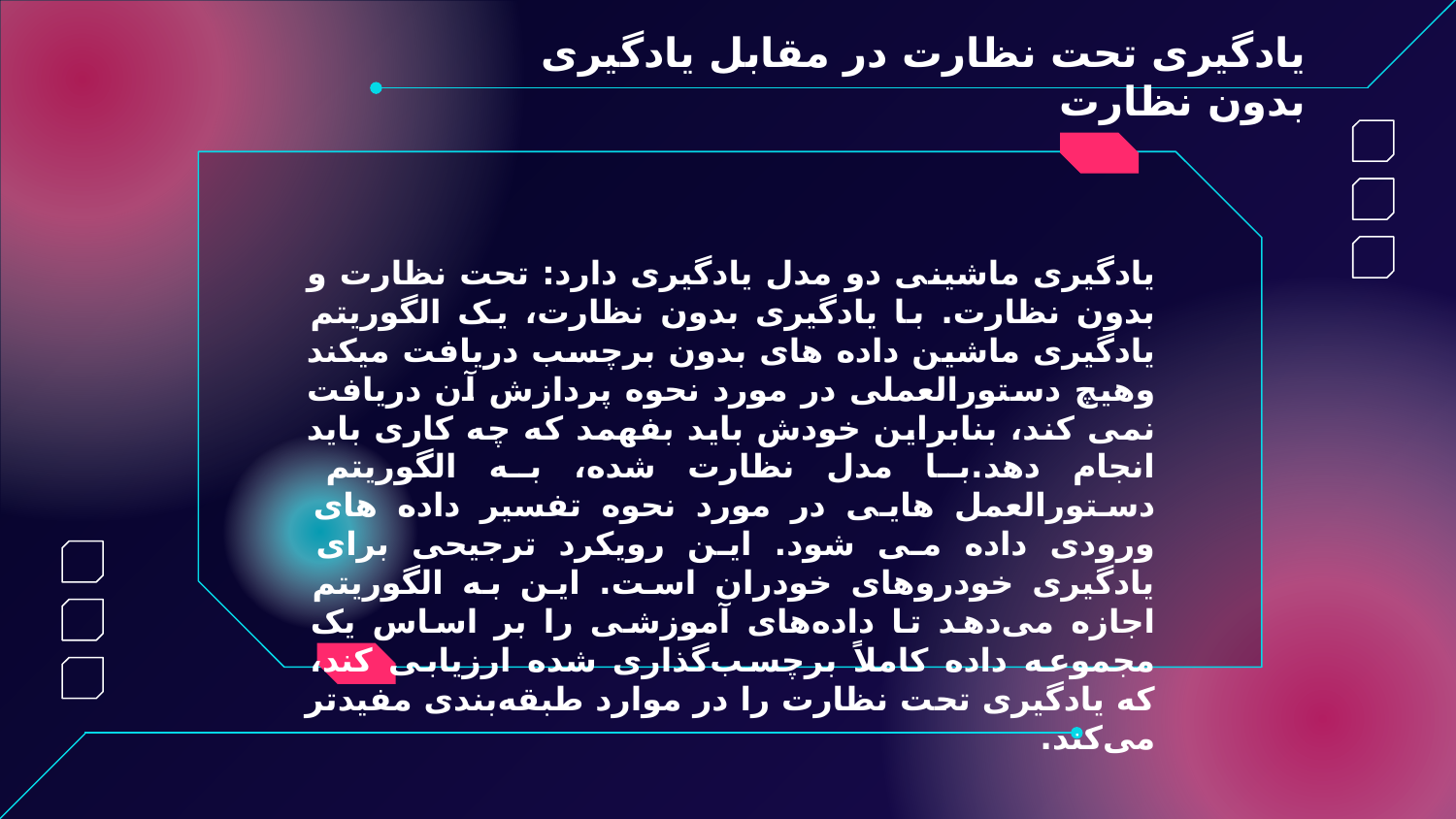

یادگیری تحت نظارت در مقابل یادگیری بدون نظارت

یادگیری ماشینی دو مدل یادگیری دارد: تحت نظارت و بدون نظارت. با یادگیری بدون نظارت، یک الگوریتم یادگیری ماشین داده های بدون برچسب دریافت میکند وهیچ دستورالعملی در مورد نحوه پردازش آن دریافت نمی کند، بنابراین خودش باید بفهمد که چه کاری باید انجام دهد.با مدل نظارت شده، به الگوریتم دستورالعمل هایی در مورد نحوه تفسیر داده های ورودی داده می شود. این رویکرد ترجیحی برای یادگیری خودروهای خودران است. این به الگوریتم اجازه می‌دهد تا داده‌های آموزشی را بر اساس یک مجموعه داده کاملاً برچسب‌گذاری شده ارزیابی کند، که یادگیری تحت نظارت را در موارد طبقه‌بندی مفیدتر می‌کند.